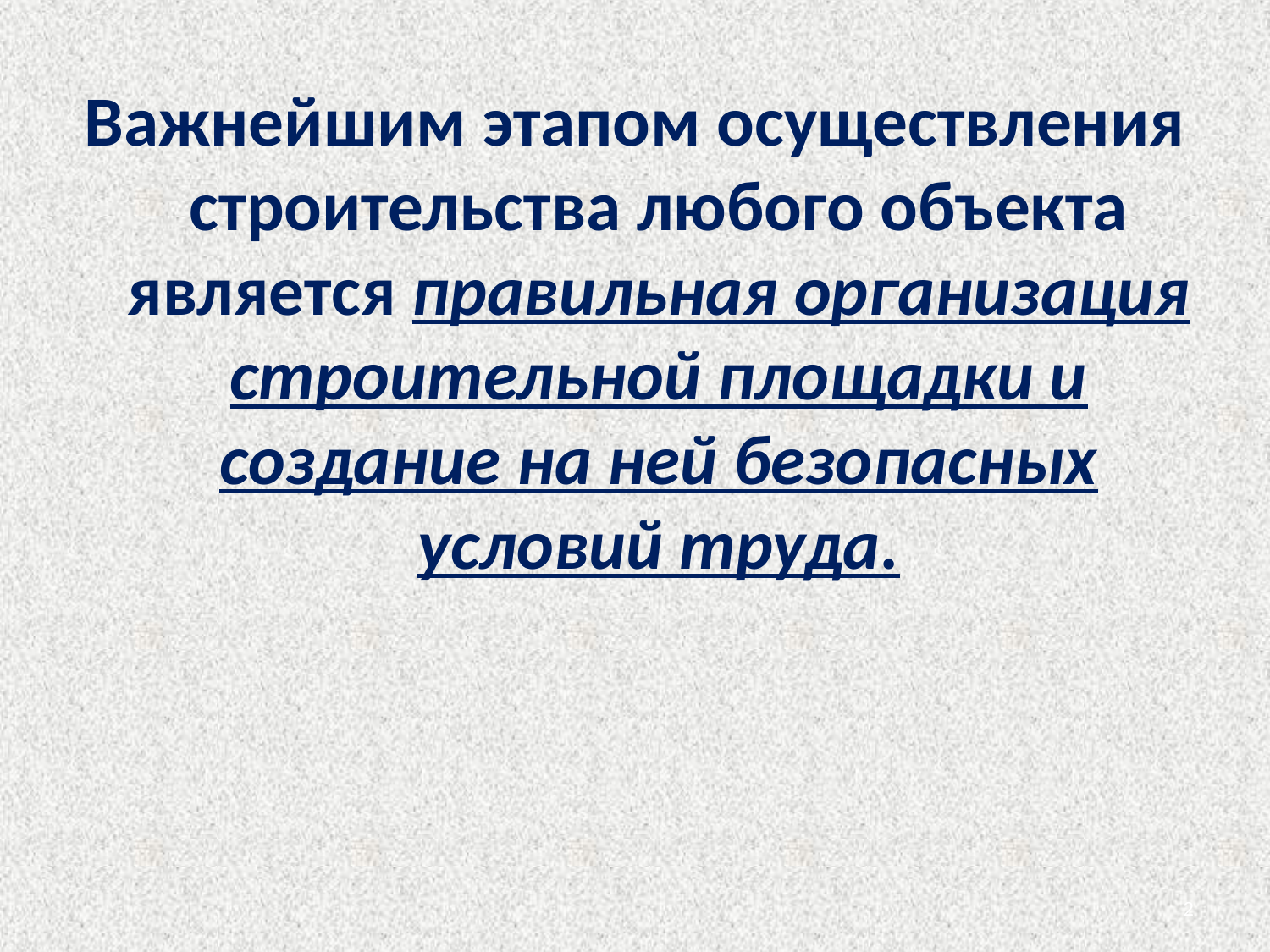

Важнейшим этапом осуществления строительства любого объекта является правильная организация строительной площадки и создание на ней безопасных условий труда.

2